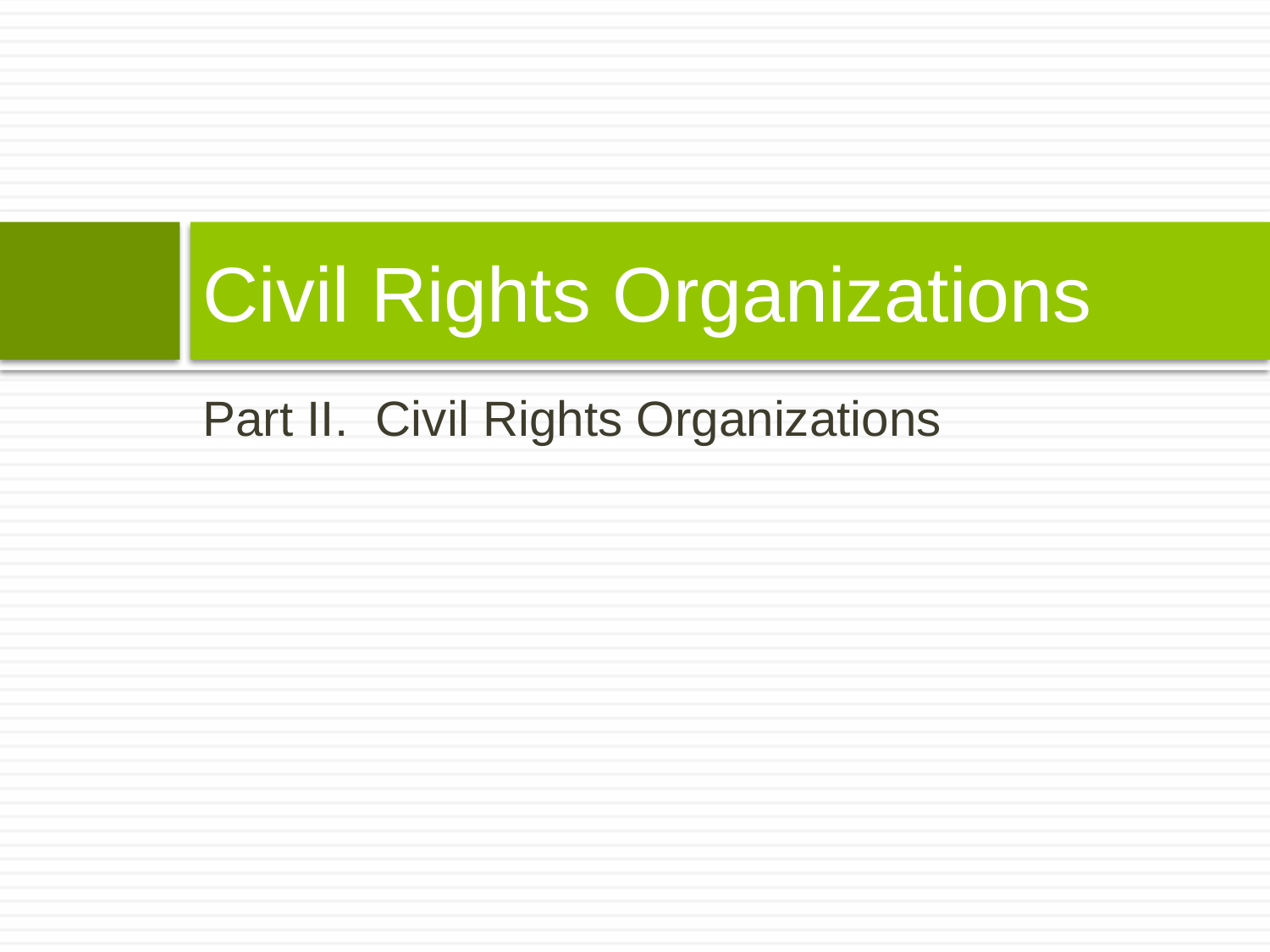

# Civil Rights Organizations
Part II.  Civil Rights Organizations